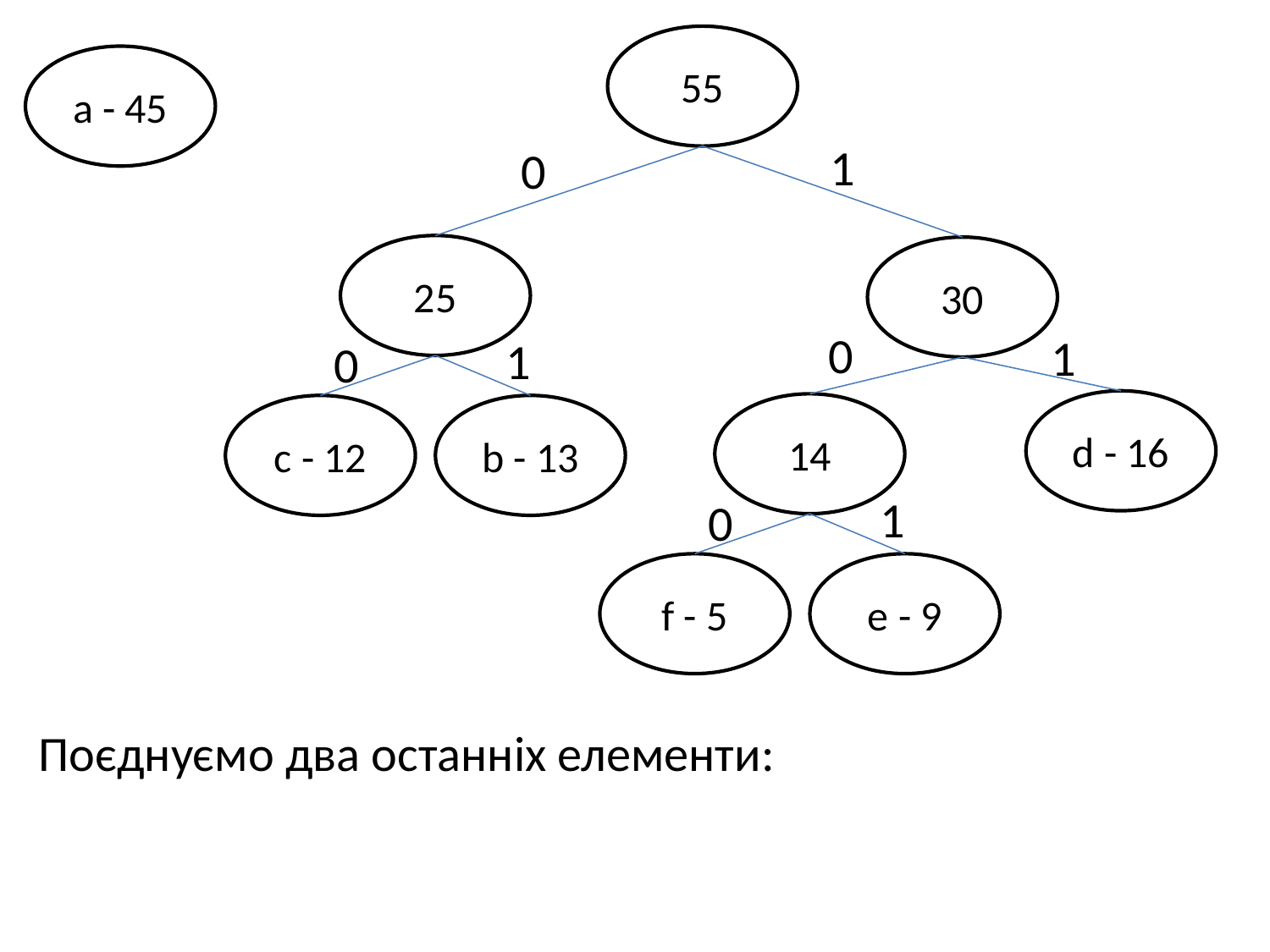

55
а - 45
1
0
25
c - 12
b - 13
1
0
30
0
1
14
f - 5
e - 9
1
0
d - 16
Поєднуємо два останніх елементи: